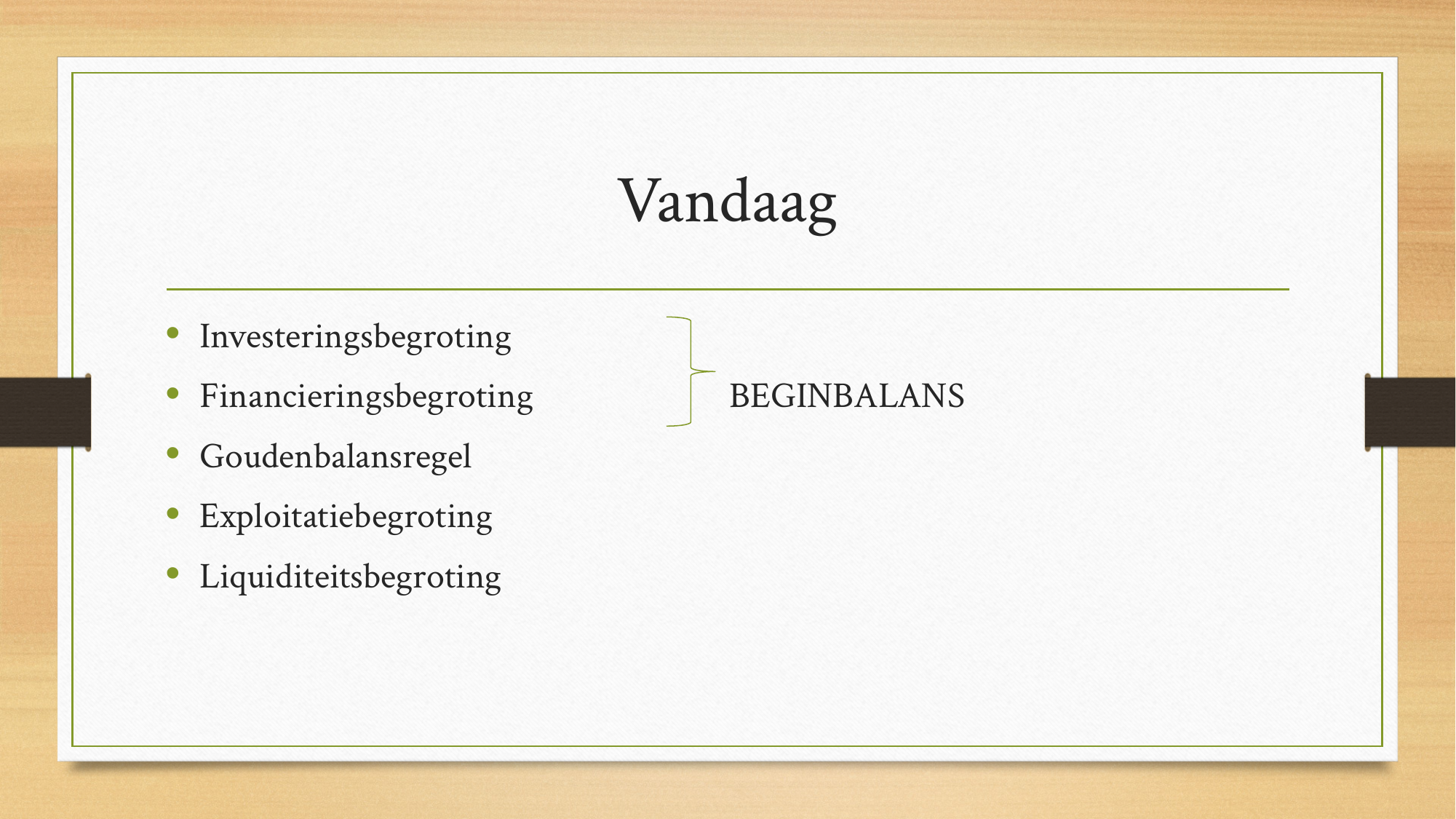

# Vandaag
Investeringsbegroting
Financieringsbegroting                        BEGINBALANS
Goudenbalansregel
Exploitatiebegroting
Liquiditeitsbegroting